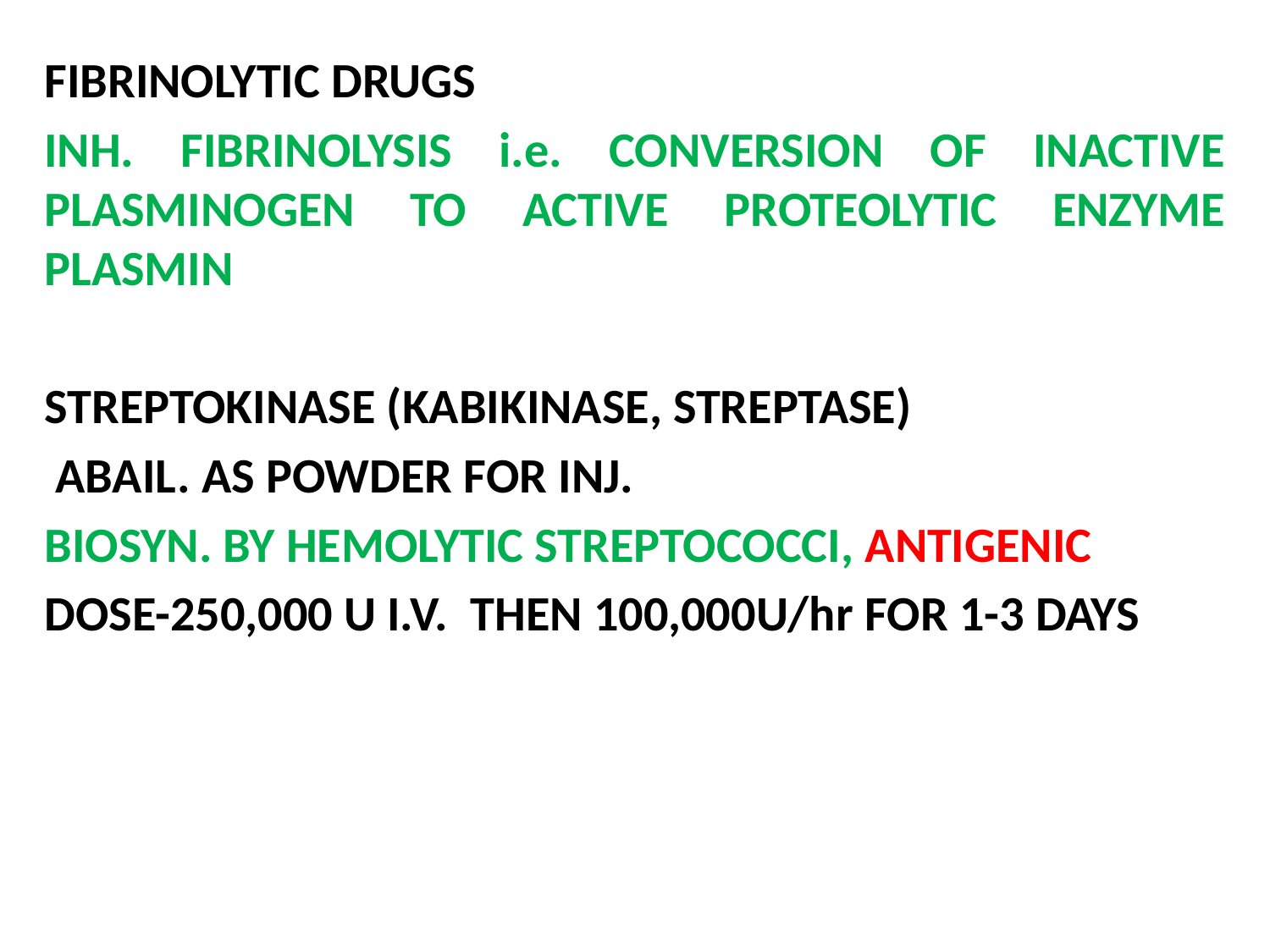

FIBRINOLYTIC DRUGS
INH. FIBRINOLYSIS i.e. CONVERSION OF INACTIVE PLASMINOGEN TO ACTIVE PROTEOLYTIC ENZYME PLASMIN

STREPTOKINASE (KABIKINASE, STREPTASE)
 ABAIL. AS POWDER FOR INJ.
BIOSYN. BY HEMOLYTIC STREPTOCOCCI, ANTIGENIC
DOSE-250,000 U I.V.  THEN 100,000U/hr FOR 1-3 DAYS